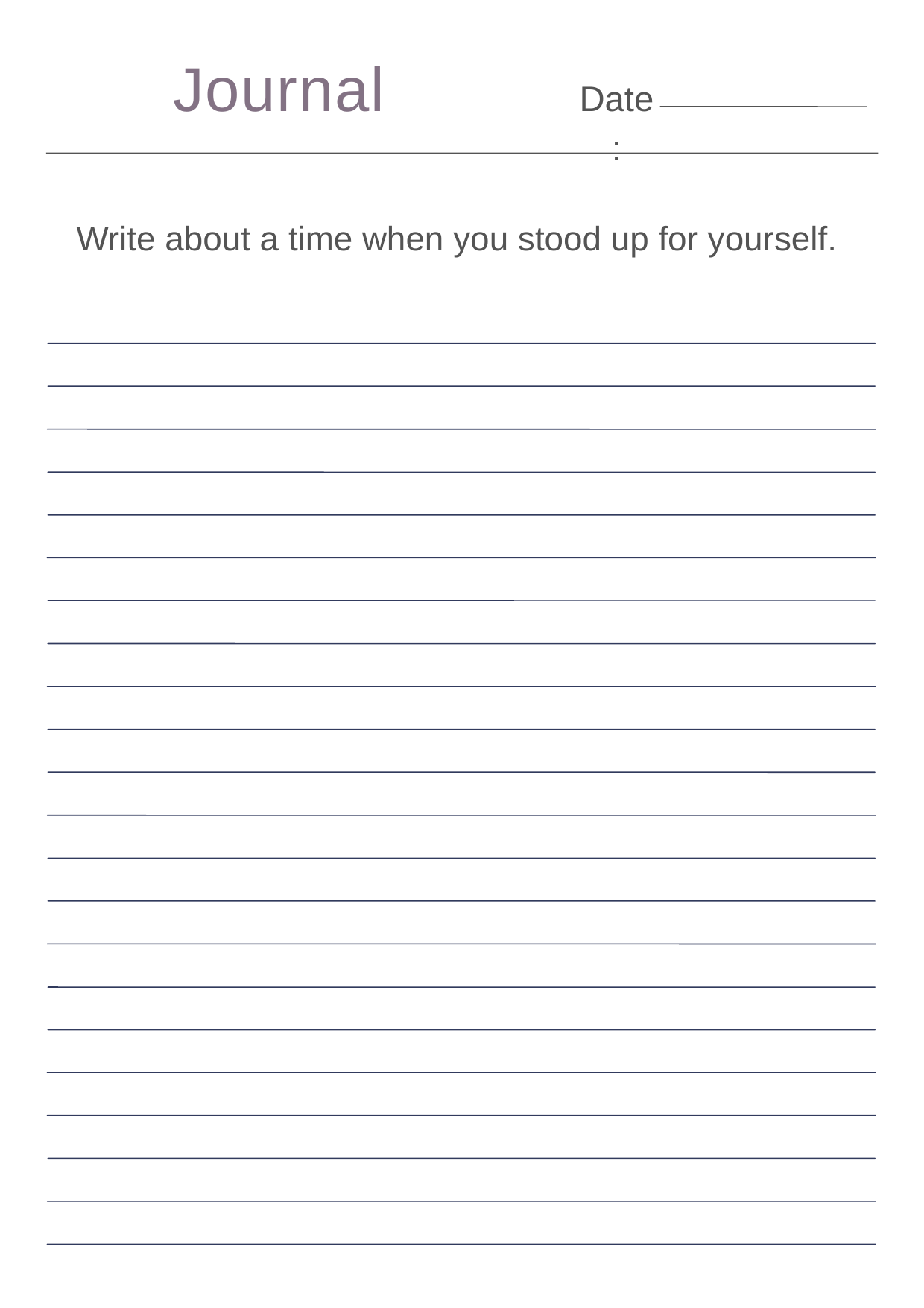

Journal
Date:

Write about a time when you stood up for yourself.